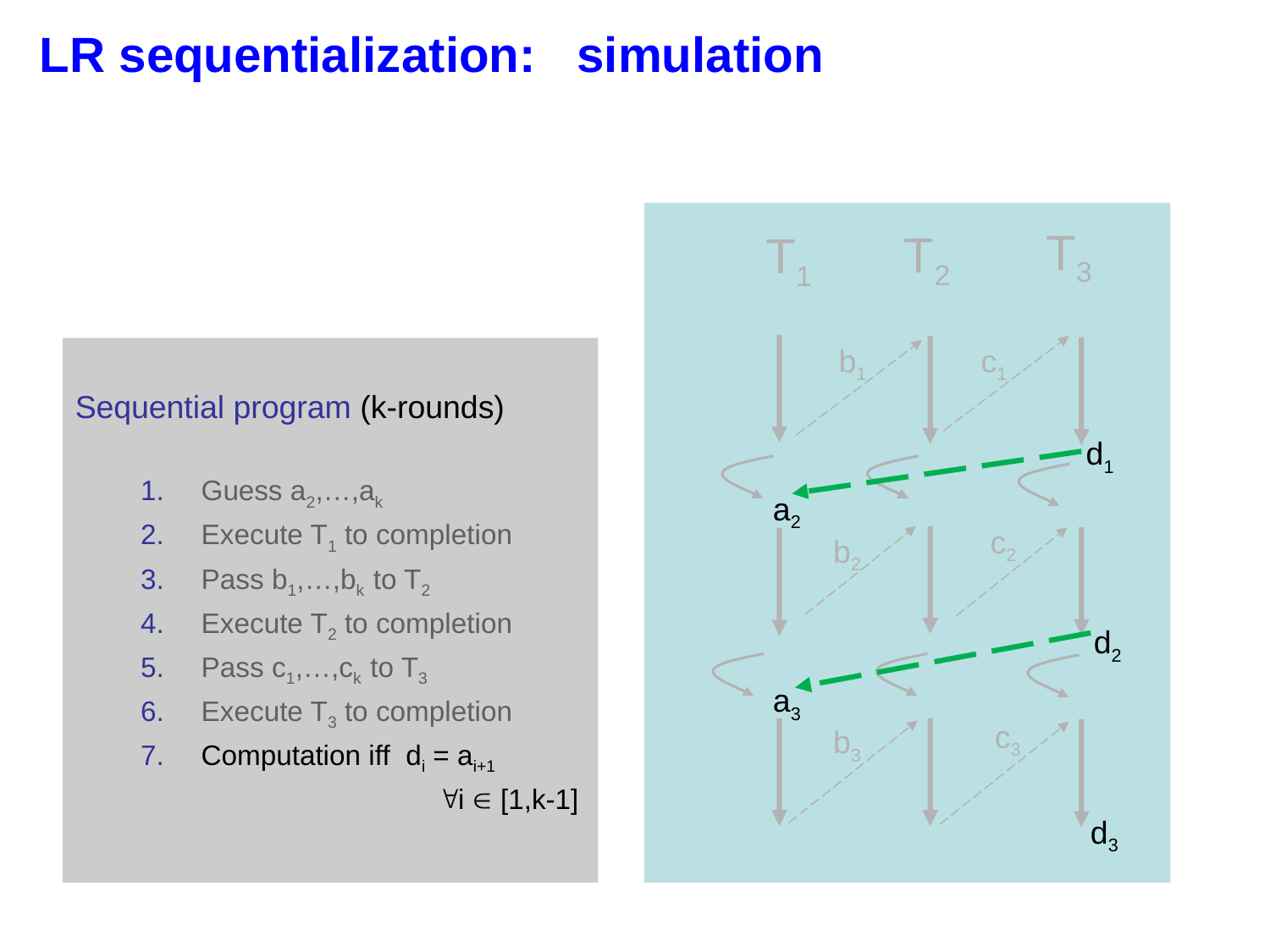

# LR sequentialization:   simulation

T3
T2
T1

b1
c1

Sequential program (k-rounds)

Guess a2,…,ak
Execute T1 to completion
Pass b1,…,bk  to T2
Execute T2 to completion
Pass c1,…,ck  to T3
Execute T3 to completion
Computation iff  di = ai+1
                                      ∀i ∈ [1,k-1]

d1

a2
c2
b2

d2

a3
c3
b3

d3